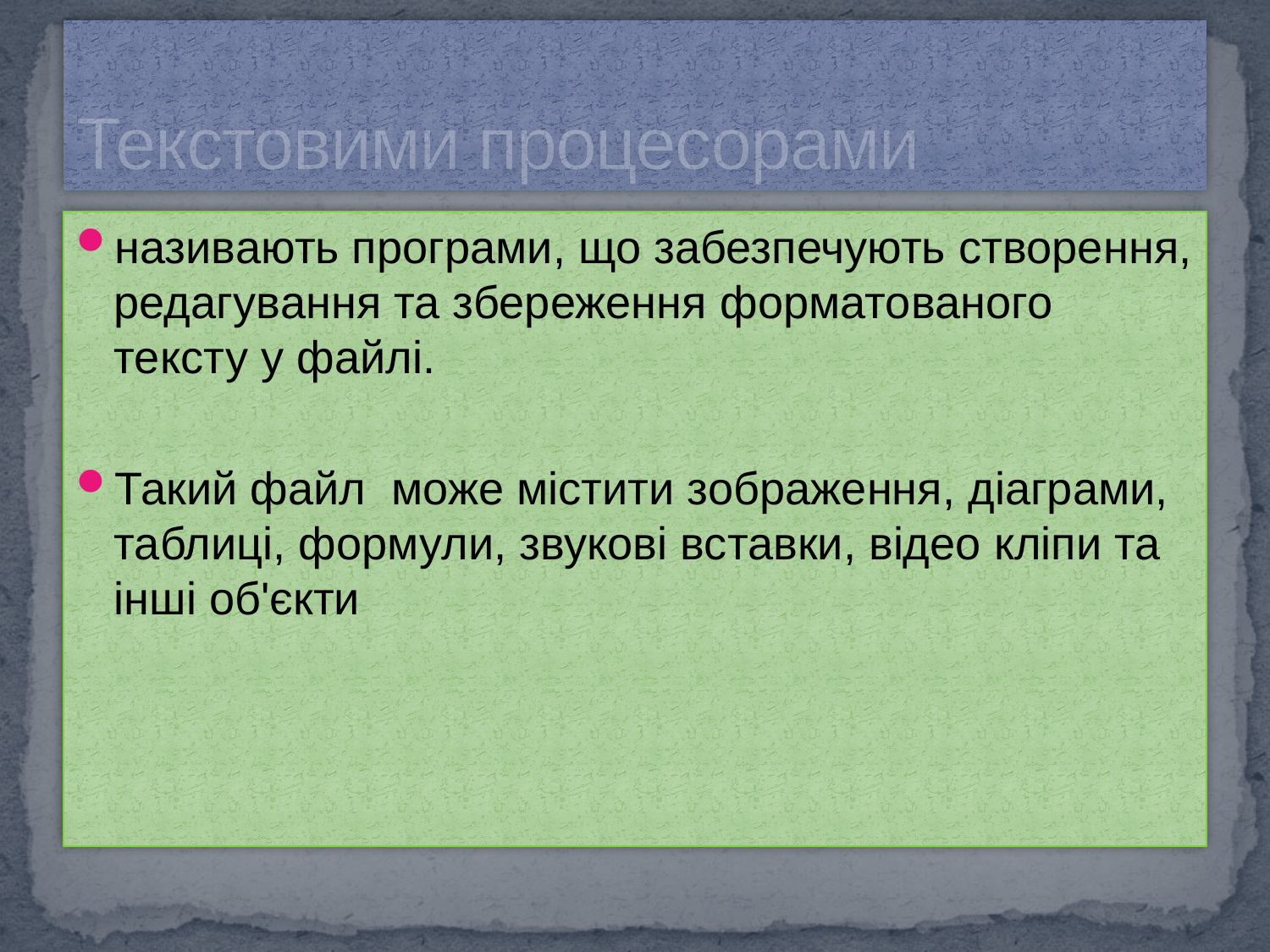

# Текстовими процесорами
називають програми, що забезпечують створення, редагування та збереження форматованого тексту у файлі.

Такий файл  може містити зображення, діаграми, таблиці, формули, звукові вставки, відео кліпи та інші об'єкти